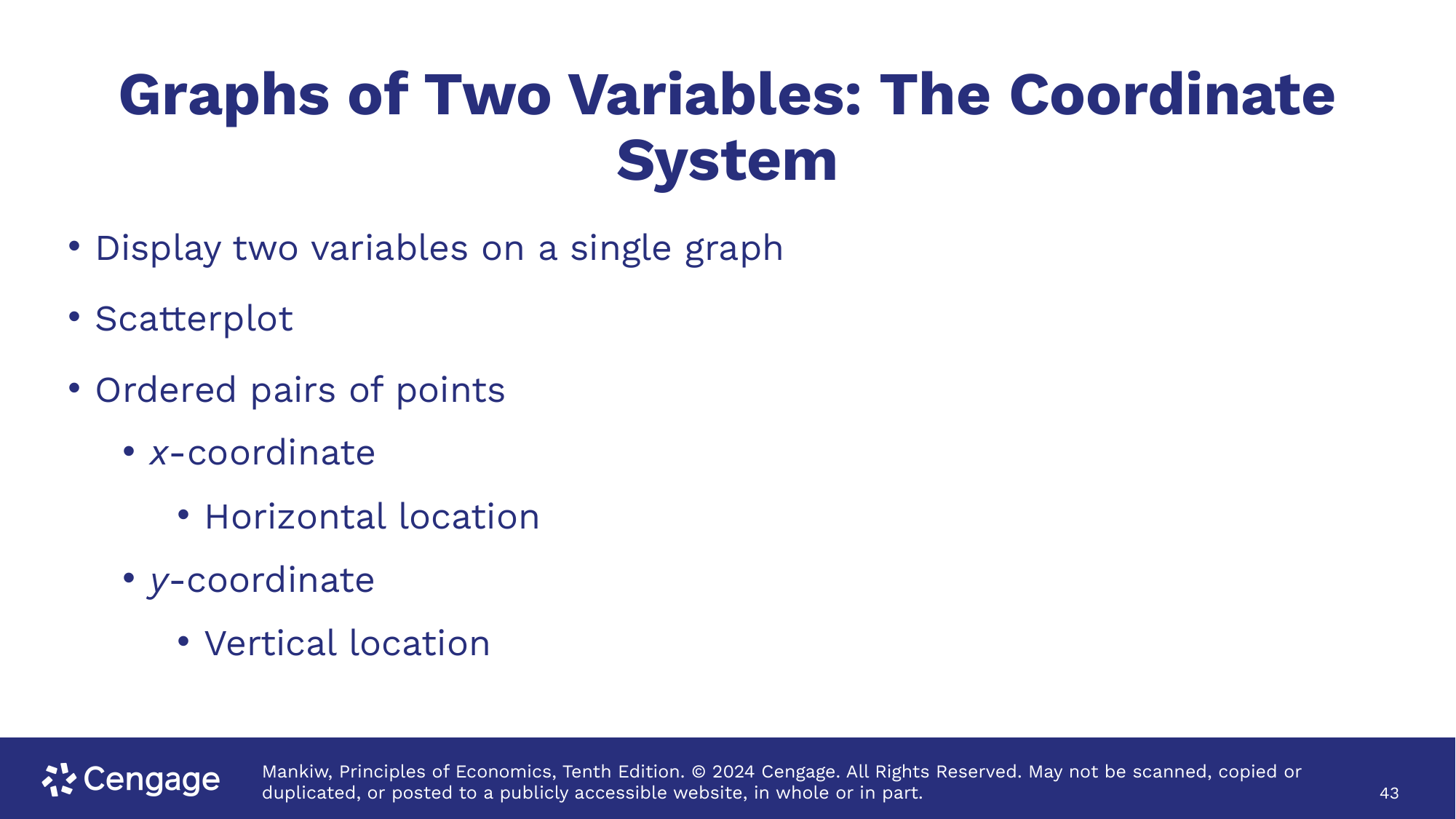

# Graphs of Two Variables: The Coordinate System
Display two variables on a single graph
Scatterplot
Ordered pairs of points
x-coordinate
Horizontal location
y-coordinate
Vertical location